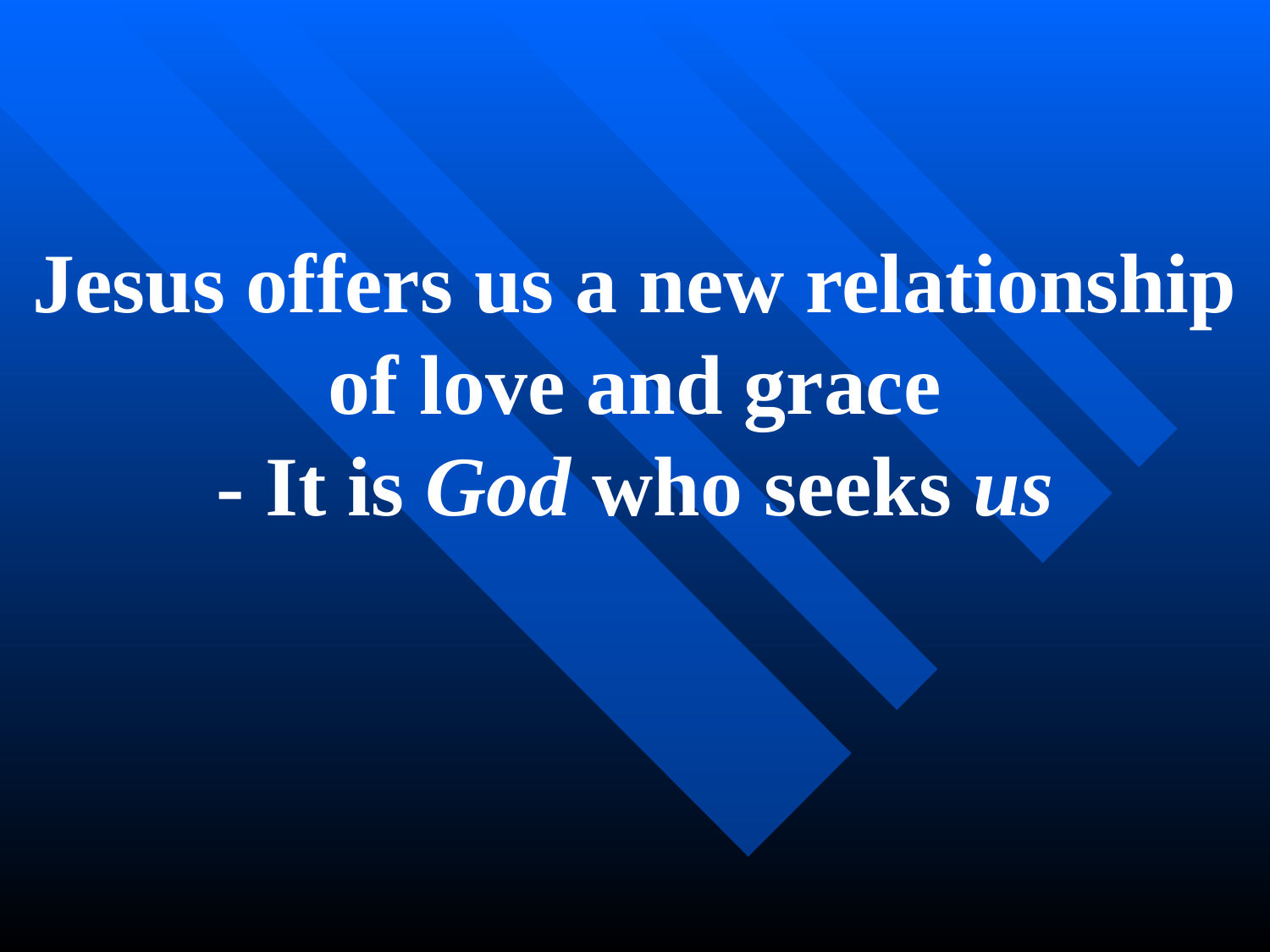

Jesus offers us a new relationship of love and grace
- It is God who seeks us